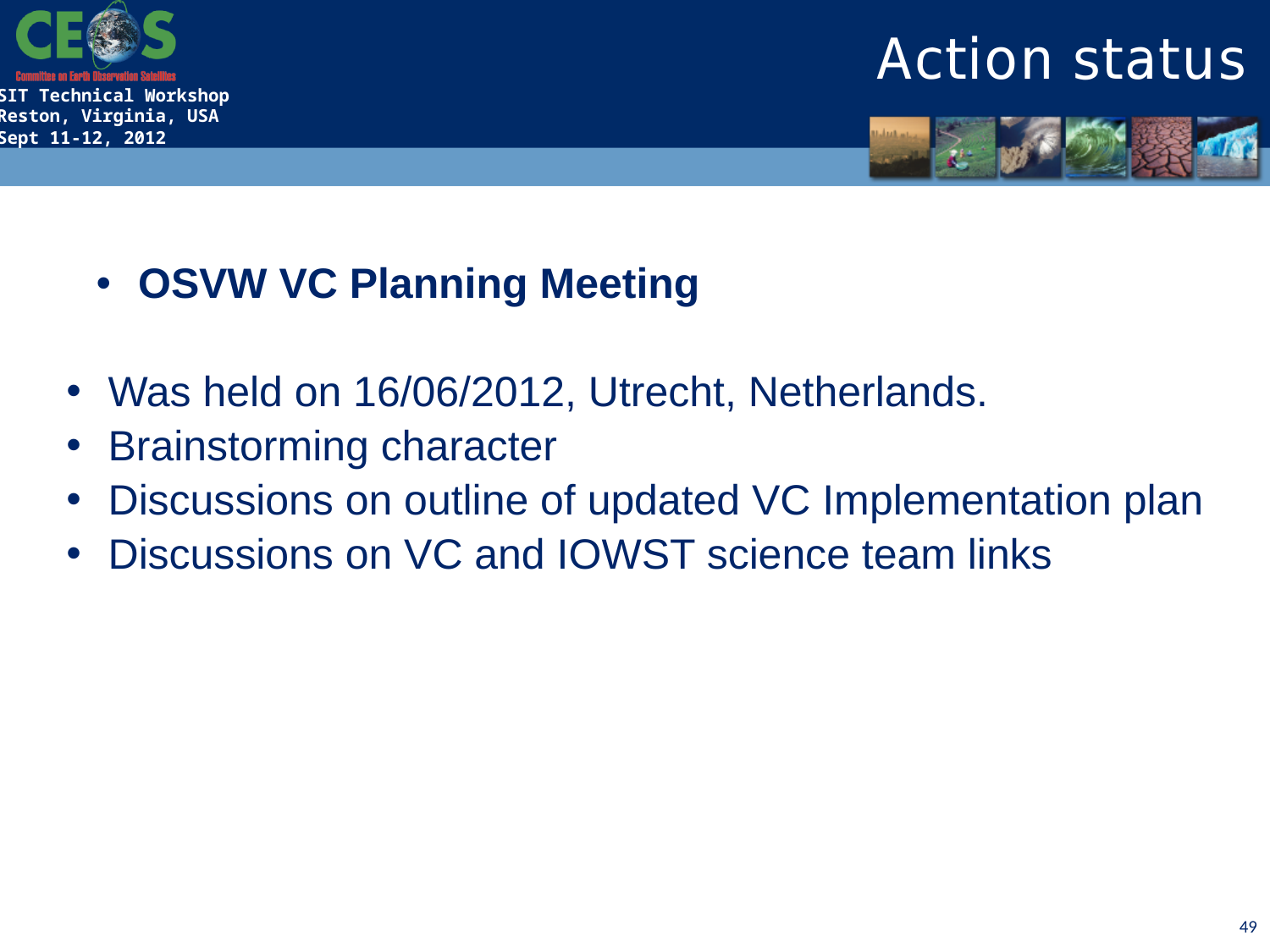

Action status

 OSVW VC Planning Meeting

 Was held on 16/06/2012, Utrecht, Netherlands.
 Brainstorming character
 Discussions on outline of updated VC Implementation plan
 Discussions on VC and IOWST science team links

49